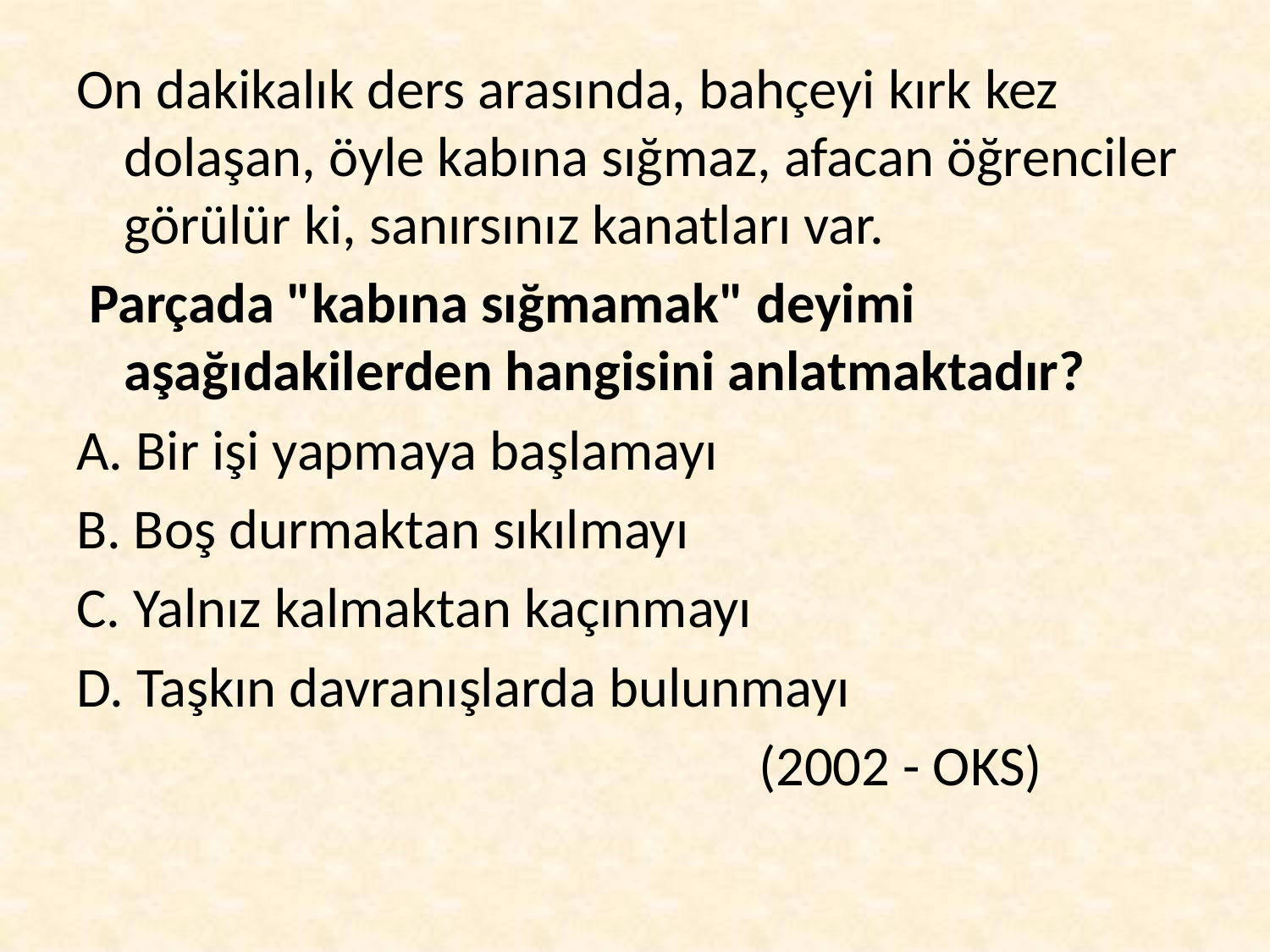

On dakikalık ders arasında, bahçeyi kırk kez dolaşan, öyle kabına sığmaz, afacan öğrenciler görülür ki, sanırsınız kanatları var.
 Parçada "kabına sığmamak" deyimi aşağıdakilerden hangisini anlatmaktadır?
A. Bir işi yapmaya başlamayı
B. Boş durmaktan sıkılmayı
C. Yalnız kalmaktan kaçınmayı
D. Taşkın davranışlarda bulunmayı
						(2002 - OKS)